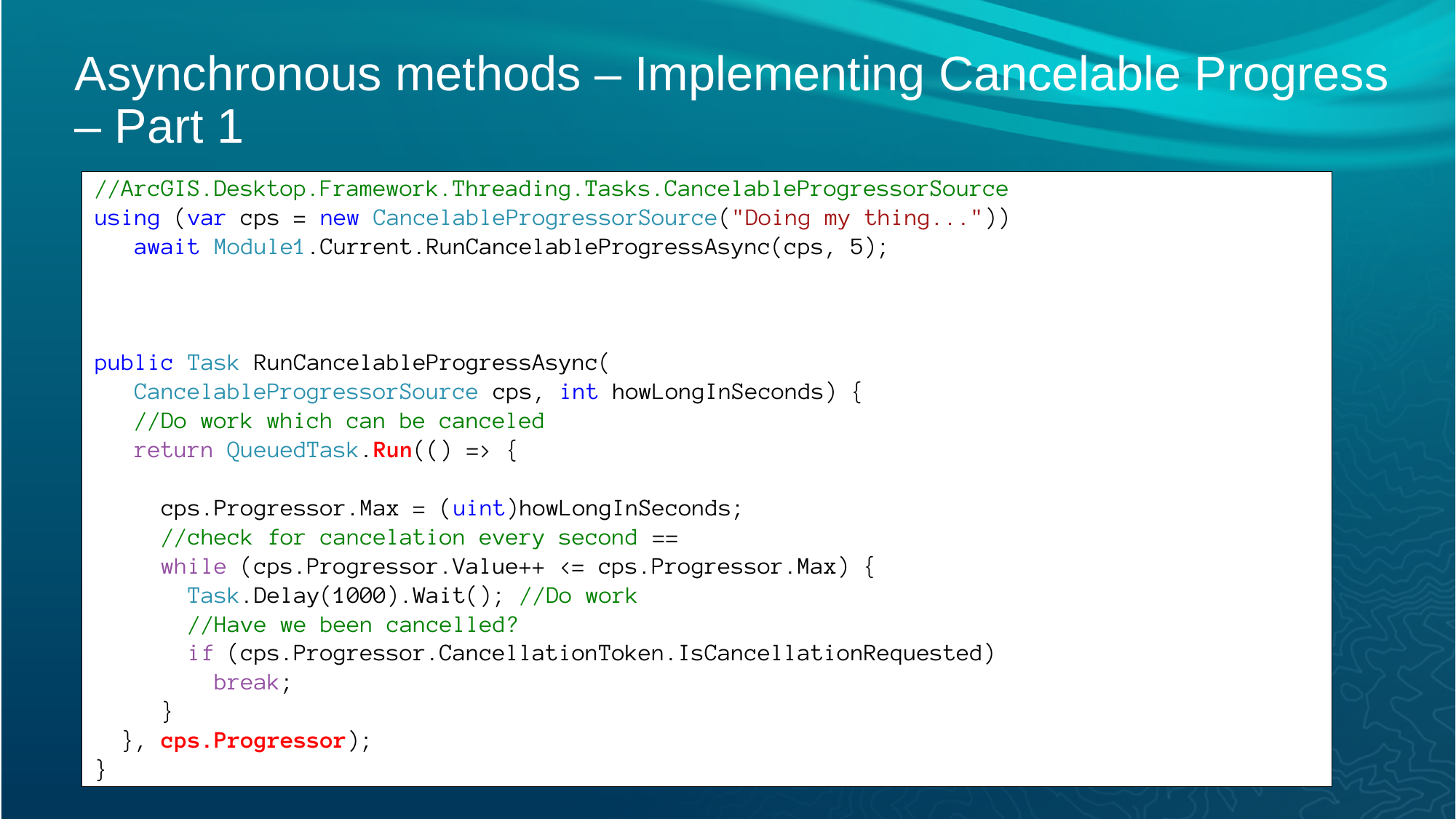

# Asynchronous methods – Implementing Cancelable Progress – Part 1
 //ArcGIS.Desktop.Framework.Threading.Tasks.CancelableProgressorSource
 using (var cps = new CancelableProgressorSource("Doing my thing..."))
    await Module1.Current.RunCancelableProgressAsync(cps, 5);

 public Task RunCancelableProgressAsync(
    CancelableProgressorSource cps, int howLongInSeconds) {
    //Do work which can be canceled
    return QueuedTask.Run(() => {

      cps.Progressor.Max = (uint)howLongInSeconds;
      //check for cancelation every second ==
      while (cps.Progressor.Value++ <= cps.Progressor.Max) {
        Task.Delay(1000).Wait(); //Do work
        //Have we been cancelled?
        if (cps.Progressor.CancellationToken.IsCancellationRequested)
          break;
      }
   }, cps.Progressor);
 }